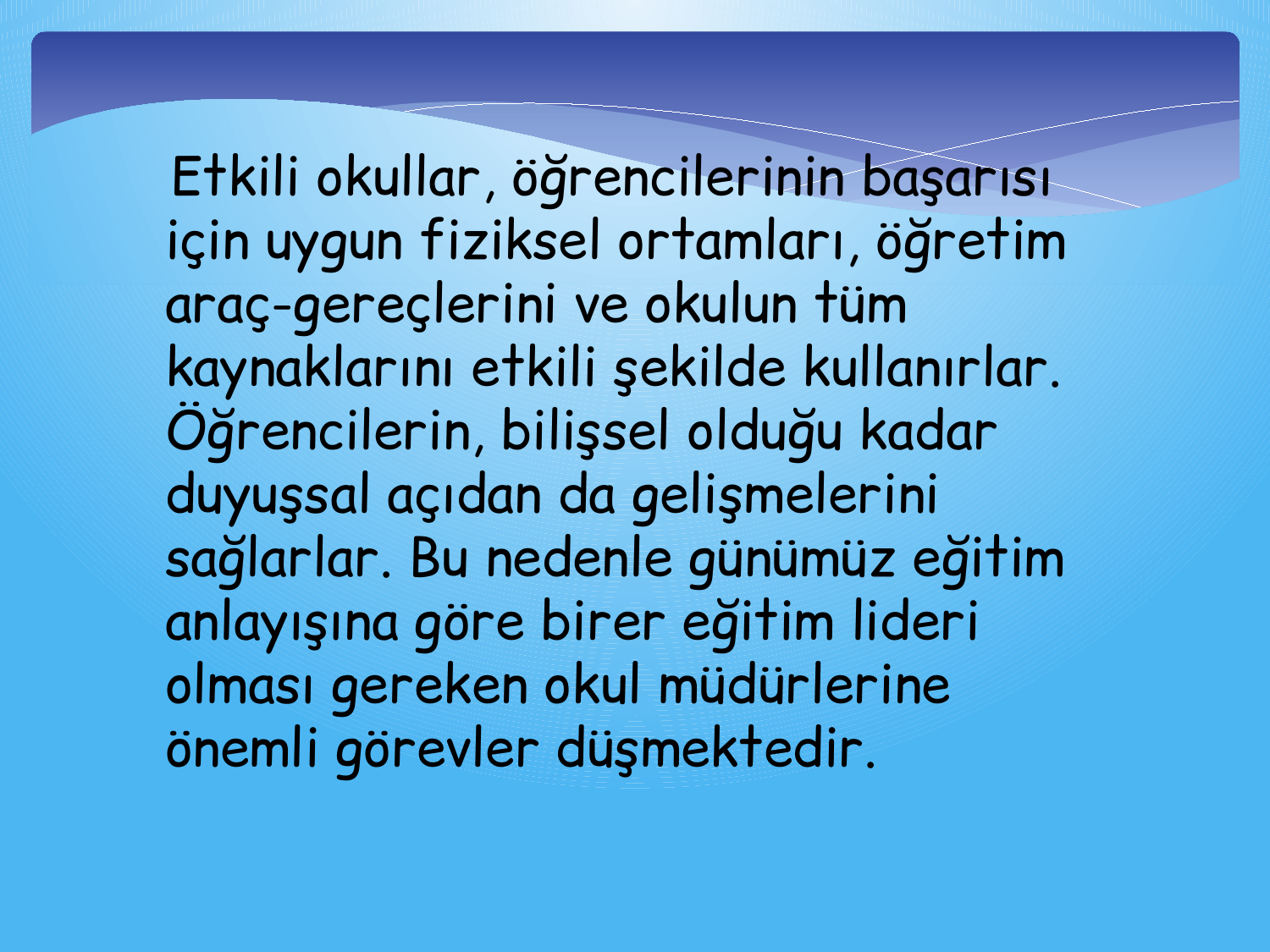

Etkili okullar, öğrencilerinin başarısı için uygun fiziksel ortamları, öğretim araç-gereçlerini ve okulun tüm kaynaklarını etkili şekilde kullanırlar. Öğrencilerin, bilişsel olduğu kadar duyuşsal açıdan da gelişmelerini sağlarlar. Bu nedenle günümüz eğitim anlayışına göre birer eğitim lideri olması gereken okul müdürlerine önemli görevler düşmektedir.